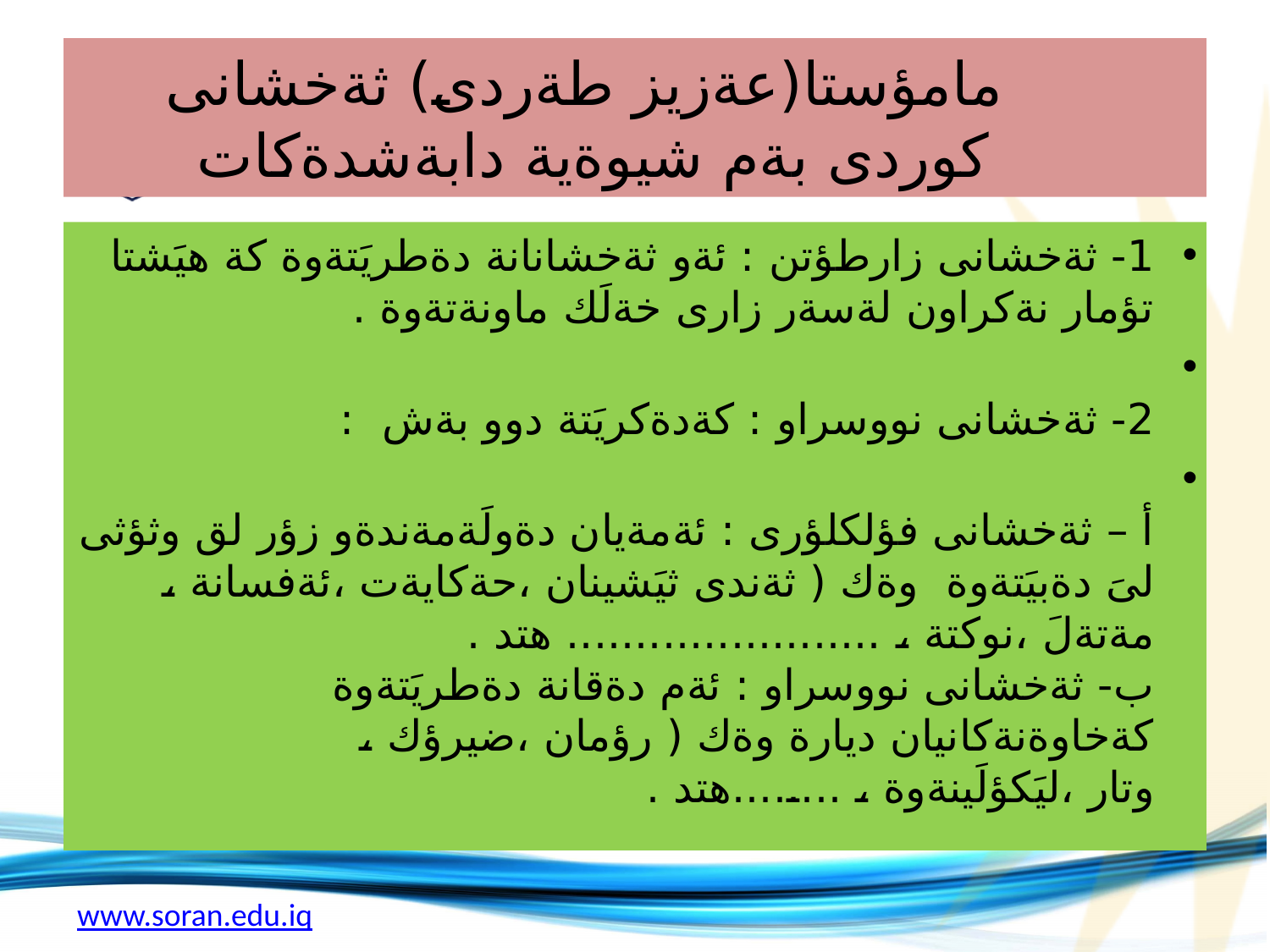

# مامؤستا(عةزيز طةردى) ثةخشانى كوردى بةم شيوةية دابةشدةكات
1- ثةخشانى زارطؤتن : ئةو ثةخشانانة دةطريَتةوة كة هيَشتا تؤمار نةكراون لةسةر زارى خةلَك ماونةتةوة .
2- ثةخشانى نووسراو : كةدةكريَتة دوو بةش  :
أ – ثةخشانى فؤلكلؤرى : ئةمةيان دةولَةمةندةو زؤر لق وثؤثى لىَ دةبيَتةوة  وةك ( ثةندى ثيَشينان ،حةكايةت ،ئةفسانة ، مةتةلَ ،نوكتة ، ....................... هتد .
ب- ثةخشانى نووسراو : ئةم دةقانة دةطريَتةوة كةخاوةنةكانيان ديارة وةك ( رؤمان ،ضيرؤك ، وتار ،ليَكؤلَينةوة ، ........هتد .